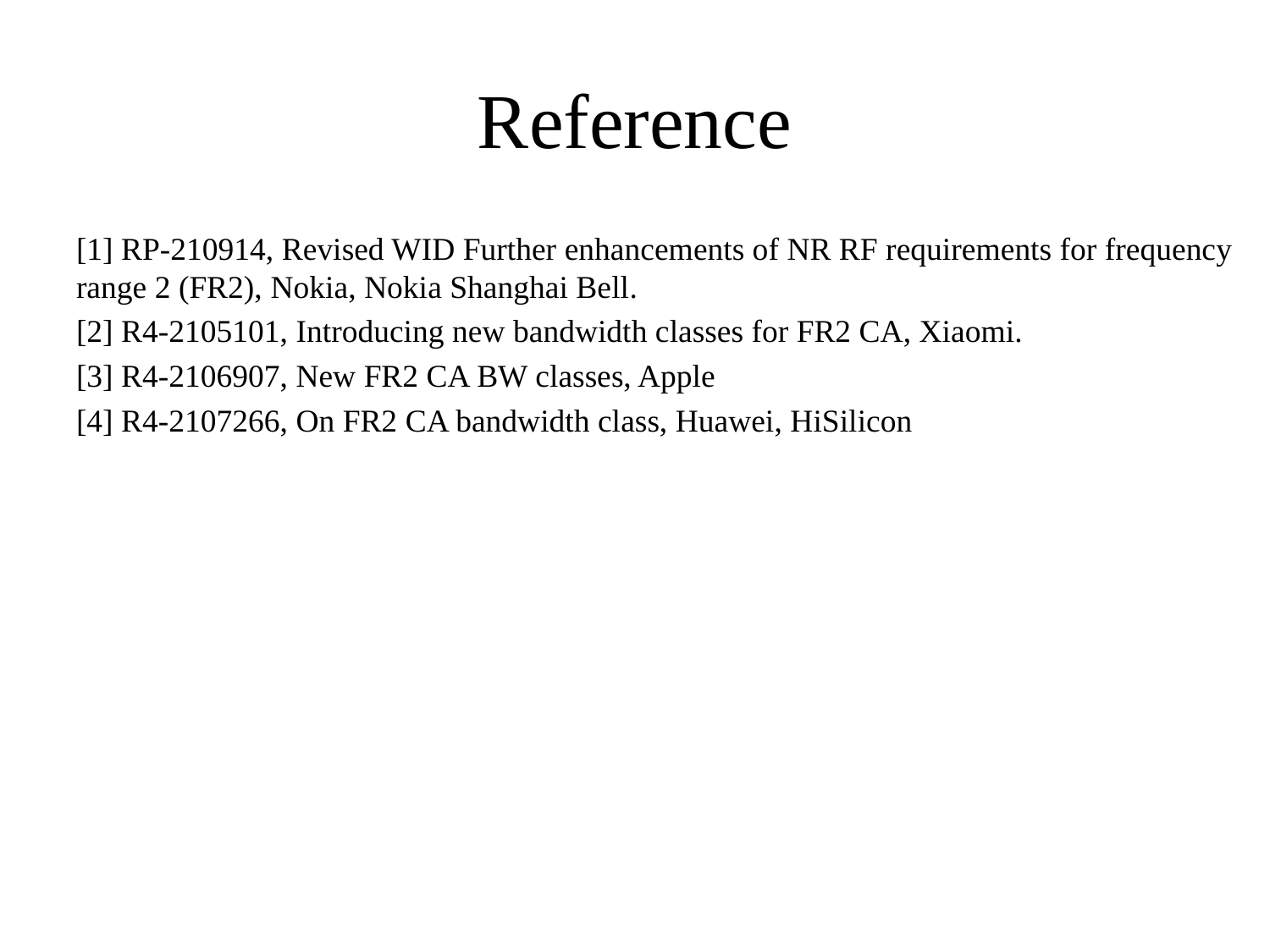

# Reference
[1] RP-210914, Revised WID Further enhancements of NR RF requirements for frequency range 2 (FR2), Nokia, Nokia Shanghai Bell.
[2] R4-2105101, Introducing new bandwidth classes for FR2 CA, Xiaomi.
[3] R4-2106907, New FR2 CA BW classes, Apple
[4] R4-2107266, On FR2 CA bandwidth class, Huawei, HiSilicon